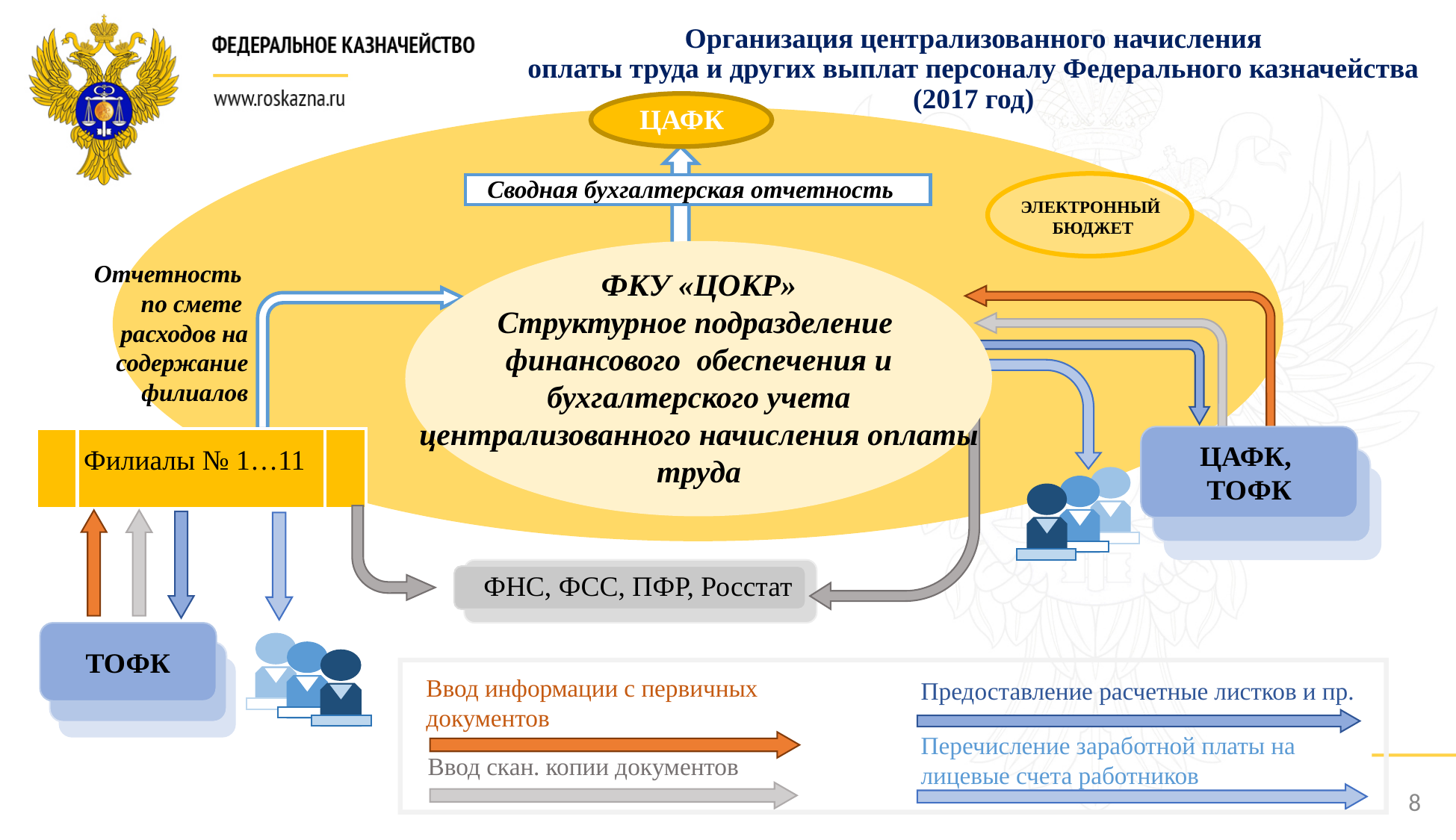

Организация централизованного начисления
оплаты труда и других выплат персоналу Федерального казначейства (2017 год)

ЦАФК

Сводная бухгалтерская отчетность

ЭЛЕКТРОННЫЙ
 БЮДЖЕТ

ФКУ «ЦОКР»
Структурное подразделение
финансового  обеспечения и бухгалтерского учета централизованного начисления оплаты труда
Отчетность
по смете
расходов на содержание филиалов

ЦАФК,
ТОФК

Филиалы № 1…11

ФНС, ФСС, ПФР, Росстат

ТОФК

Ввод информации с первичных документов

Предоставление расчетные листков и пр.

Перечисление заработной платы на лицевые счета работников

Ввод скан. копии документов
8